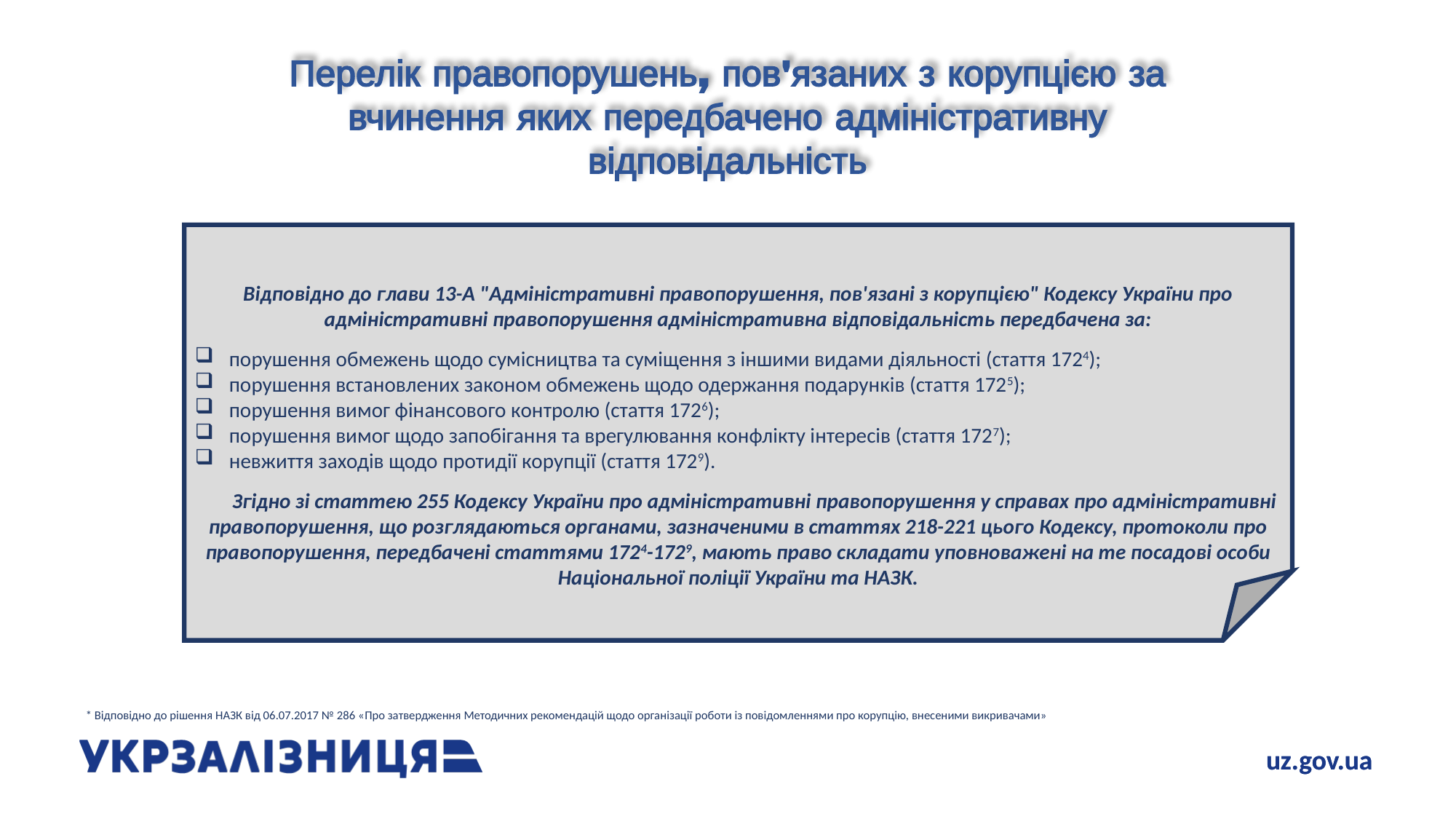

Перелік правопорушень, пов'язаних з корупцією за вчинення яких передбачено адміністративну відповідальність

Відповідно до глави 13-А "Адміністративні правопорушення, пов'язані з корупцією" Кодексу України про адміністративні правопорушення адміністративна відповідальність передбачена за:

порушення обмежень щодо сумісництва та суміщення з іншими видами діяльності (стаття 1724);
порушення встановлених законом обмежень щодо одержання подарунків (стаття 1725);
порушення вимог фінансового контролю (стаття 1726);
порушення вимог щодо запобігання та врегулювання конфлікту інтересів (стаття 1727);
невжиття заходів щодо протидії корупції (стаття 1729).

       Згідно зі статтею 255 Кодексу України про адміністративні правопорушення у справах про адміністративні правопорушення, що розглядаються органами, зазначеними в статтях 218-221 цього Кодексу, протоколи про правопорушення, передбачені статтями 1724-1729, мають право складати уповноважені на те посадові особи Національної поліції України та НАЗК.
* Відповідно до рішення НАЗК від 06.07.2017 № 286 «Про затвердження Методичних рекомендацій щодо організації роботи із повідомленнями про корупцію, внесеними викривачами»